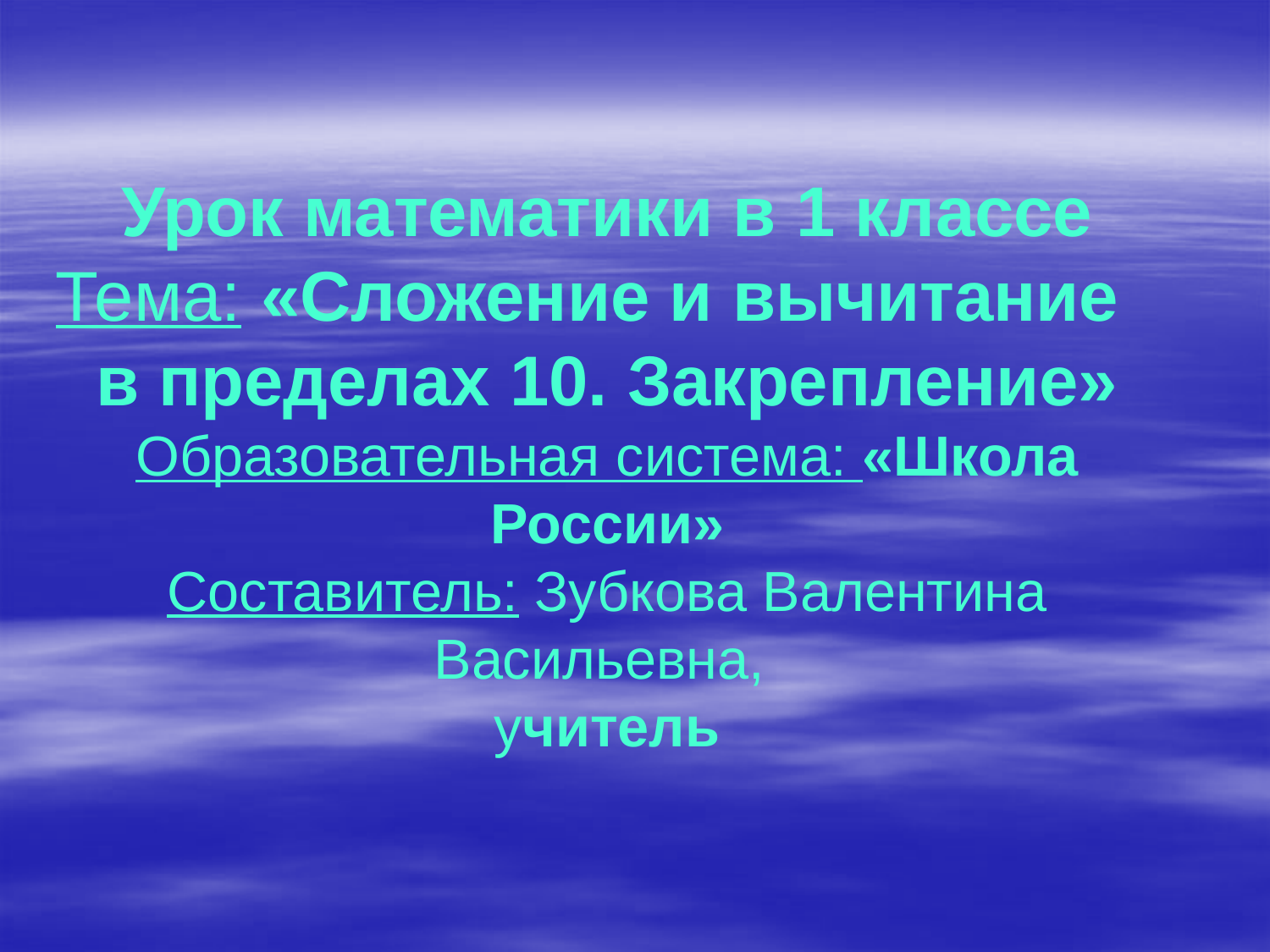

# Урок математики в 1 классе Тема: «Сложение и вычитание в пределах 10. Закрепление» Образовательная система: «Школа России» Составитель: Зубкова Валентина Васильевна, учитель